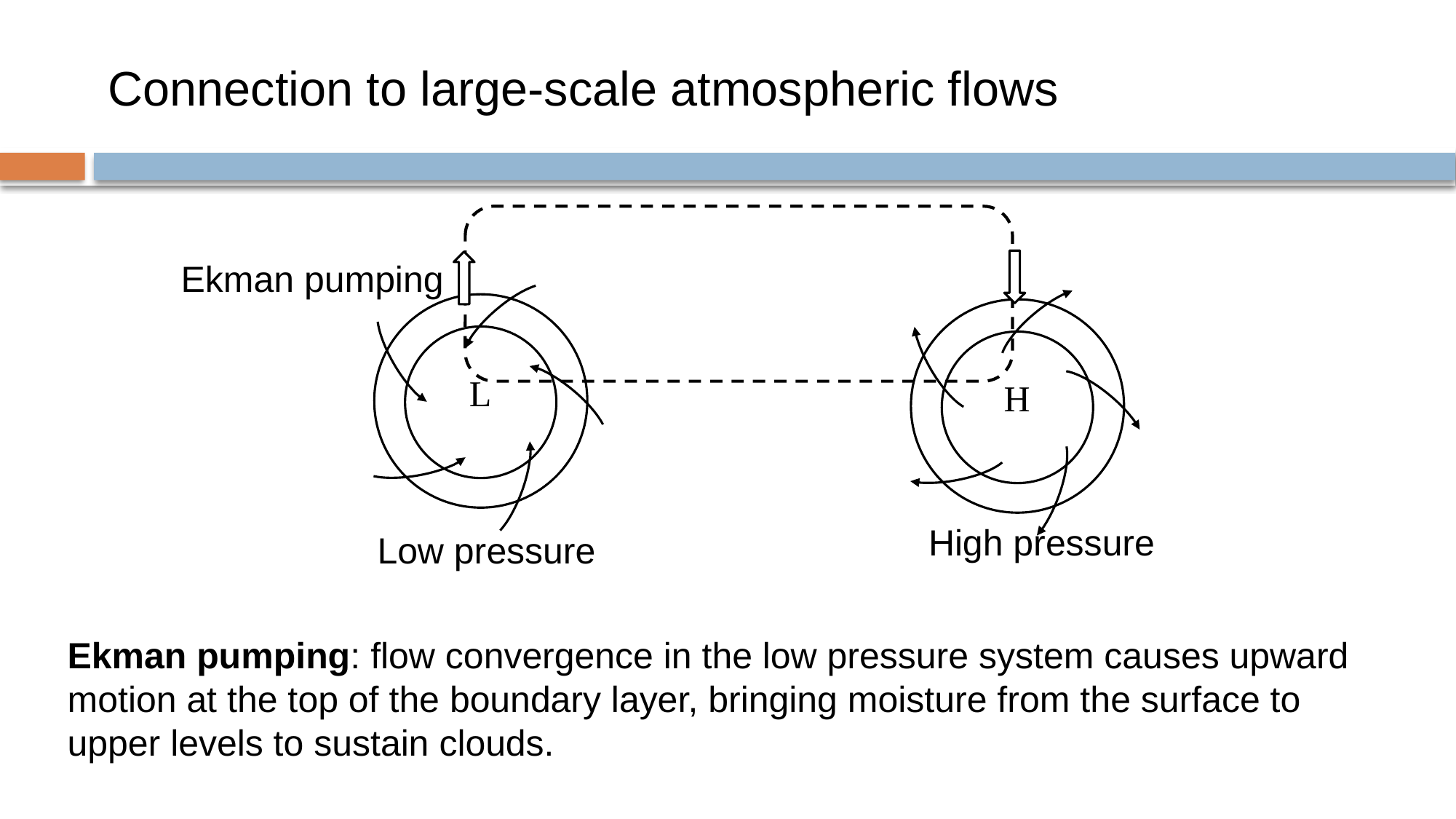

# Connection to large-scale atmospheric flows

Ekman pumping

L

H

High pressure
Low pressure
Ekman pumping: flow convergence in the low pressure system causes upward motion at the top of the boundary layer, bringing moisture from the surface to upper levels to sustain clouds.